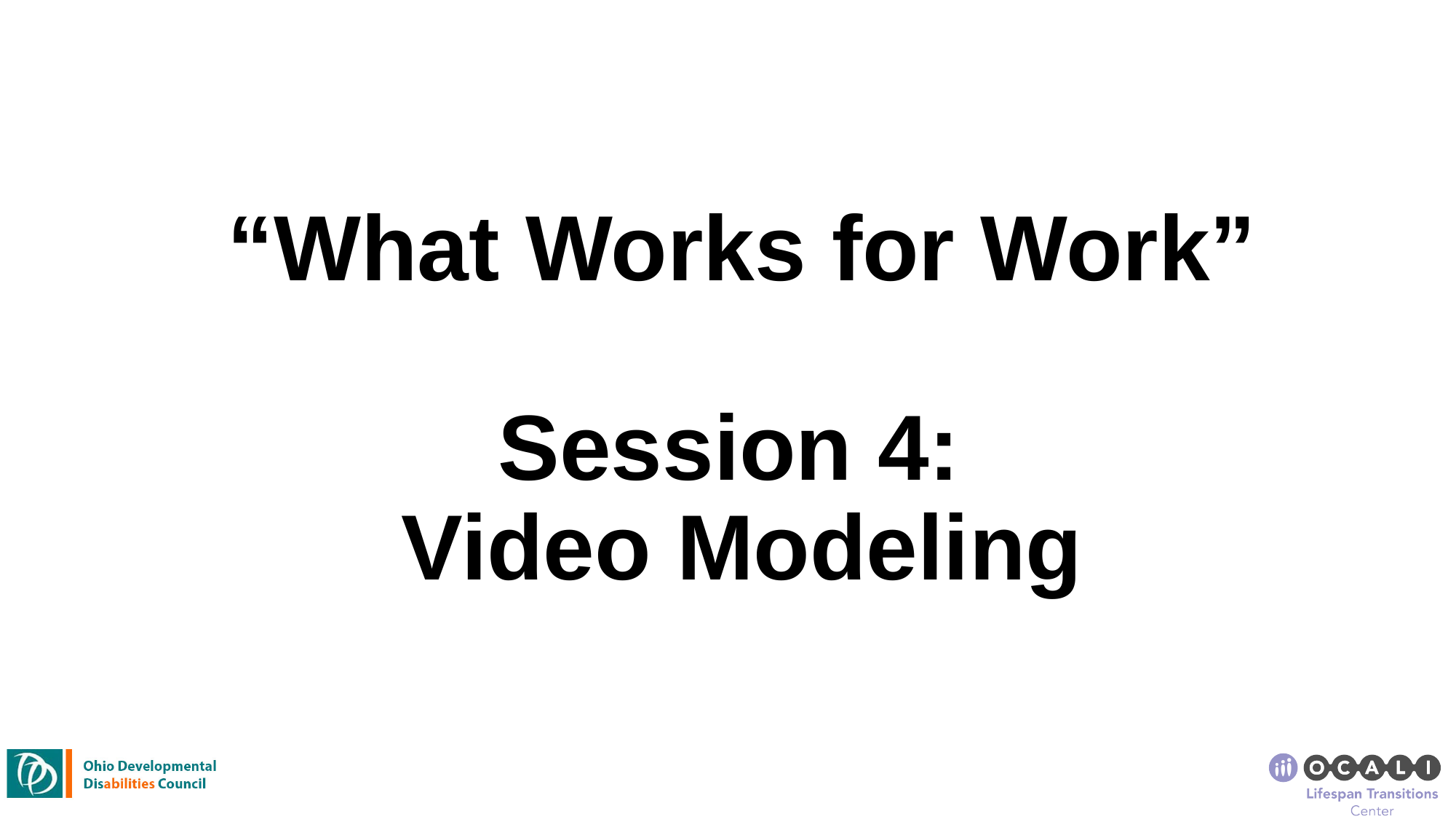

“What Works for Work”
Session 4:
Video Modeling